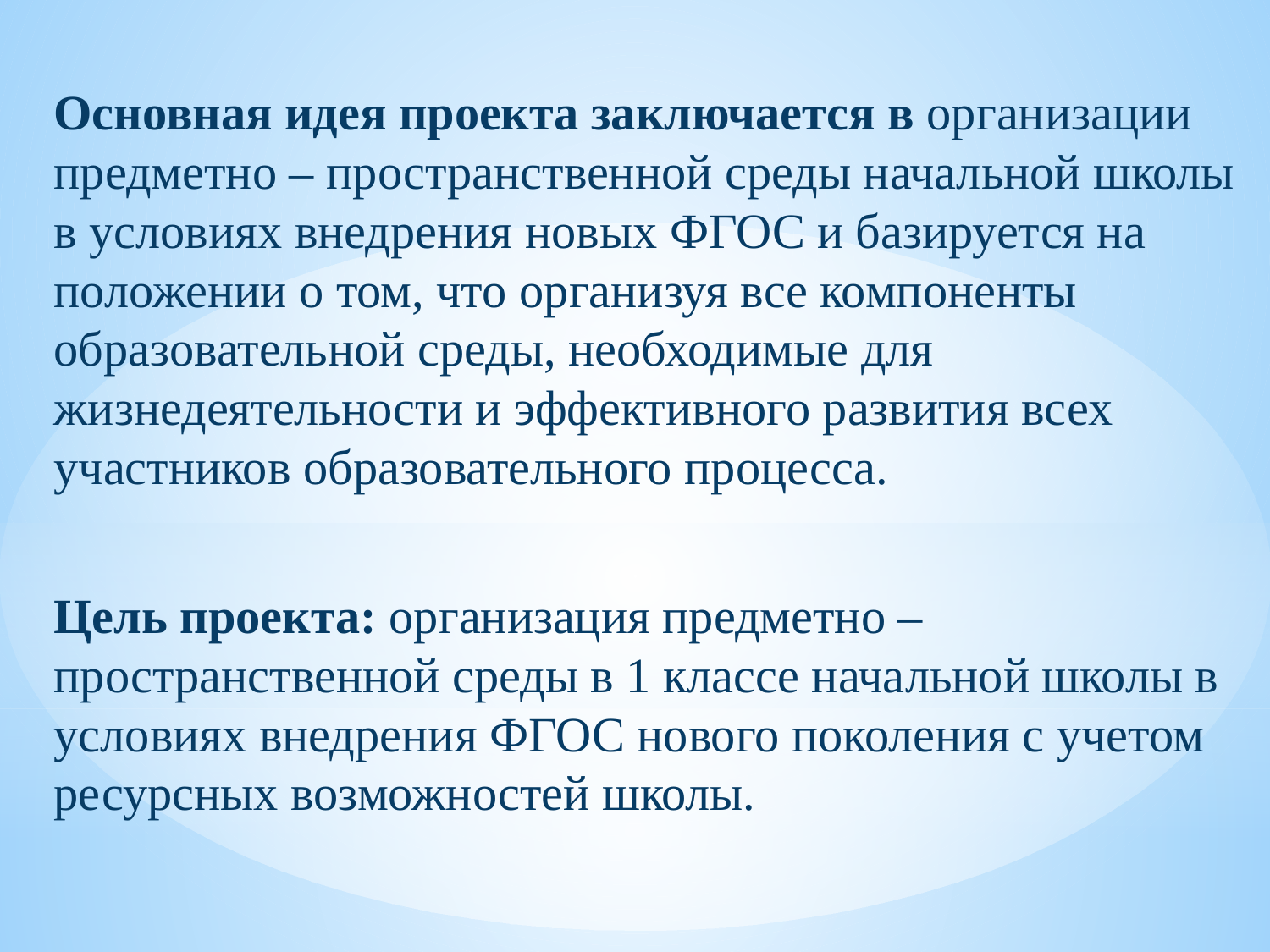

Основная идея проекта заключается в организации предметно – пространственной среды начальной школы в условиях внедрения новых ФГОС и базируется на положении о том, что организуя все компоненты образовательной среды, необходимые для жизнедеятельности и эффективного развития всех участников образовательного процесса.

Цель проекта: организация предметно – пространственной среды в 1 классе начальной школы в условиях внедрения ФГОС нового поколения с учетом ресурсных возможностей школы.